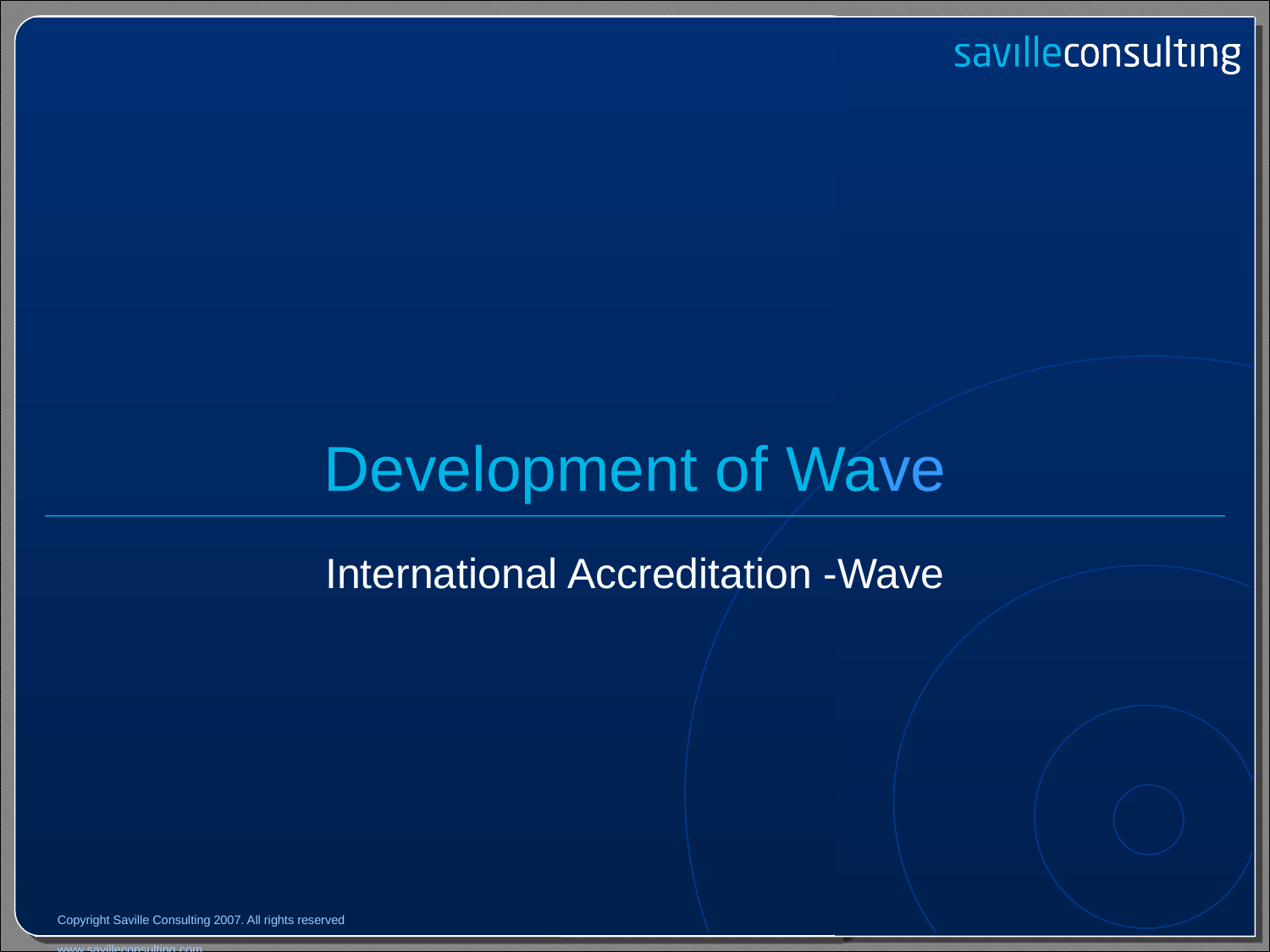

# Development of Wave
International Accreditation -Wave